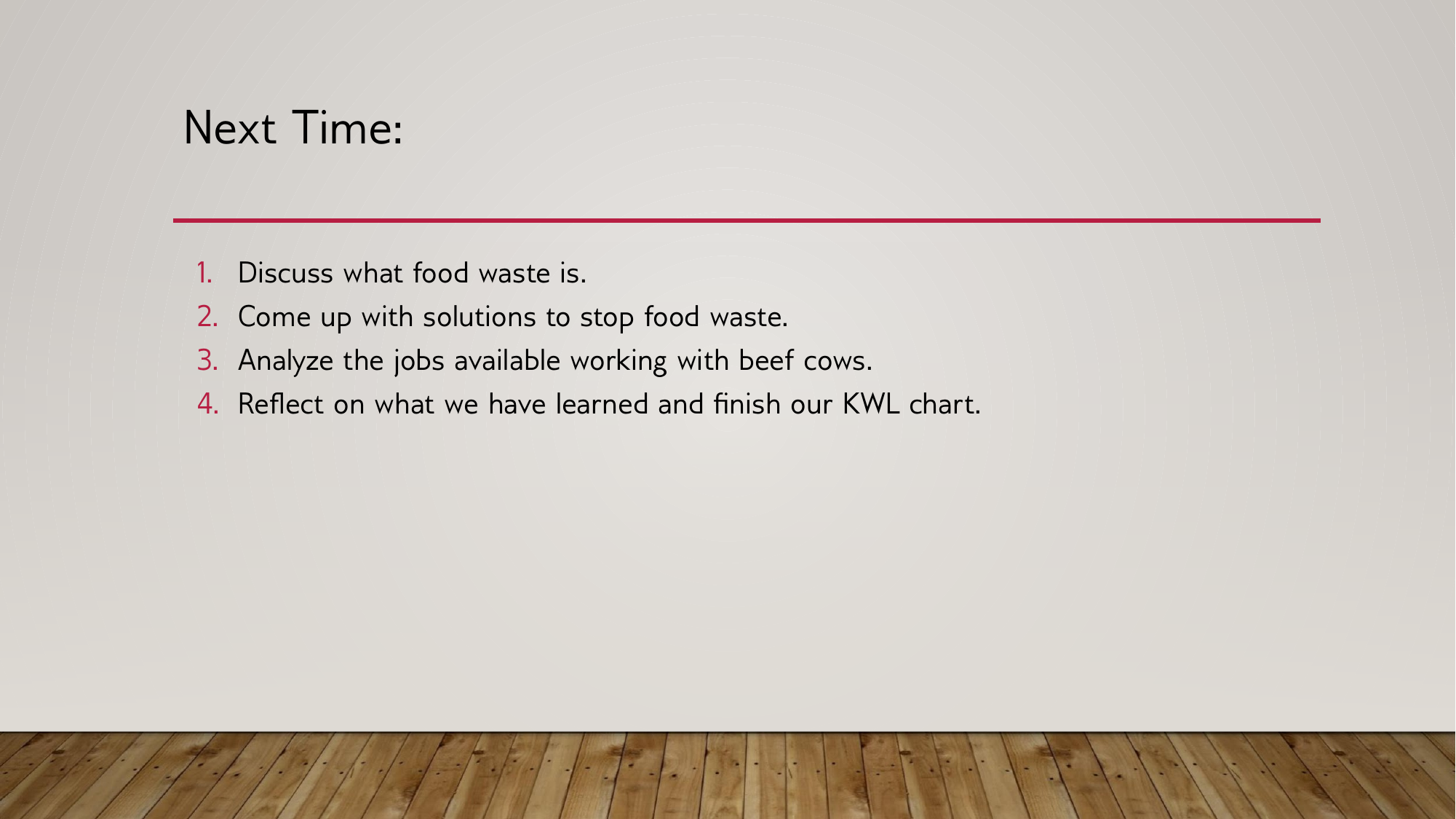

# Next Time:
Discuss what food waste is.
Come up with solutions to stop food waste.
Analyze the jobs available working with beef cows.
Reflect on what we have learned and finish our KWL chart.